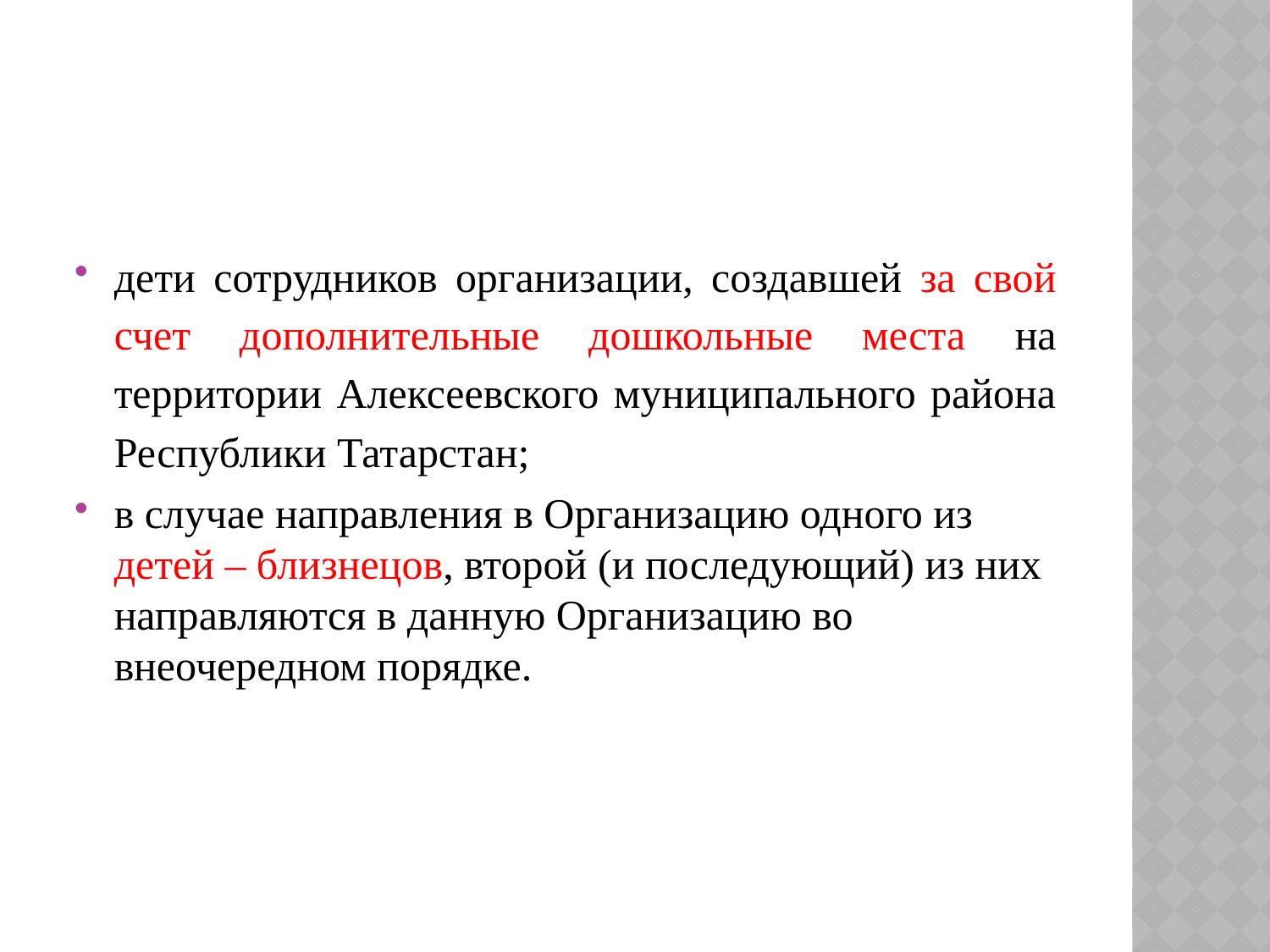

#

дети сотрудников организации, создавшей за свой счет дополнительные дошкольные места на территории Алексеевского муниципального района Республики Татарстан;
в случае направления в Организацию одного из детей – близнецов, второй (и последующий) из них направляются в данную Организацию во внеочередном порядке.